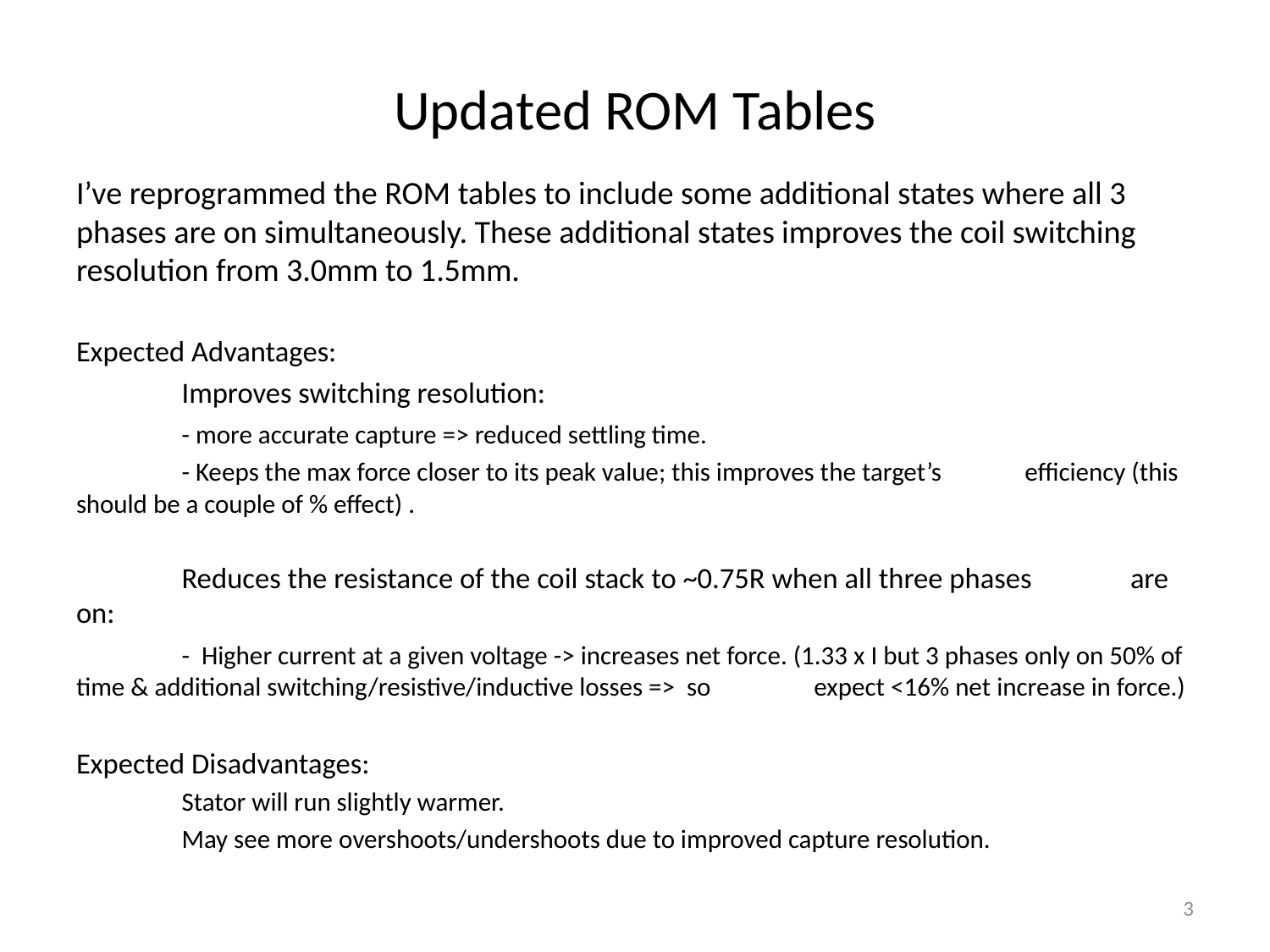

# Updated ROM Tables
I’ve reprogrammed the ROM tables to include some additional states where all 3 phases are on simultaneously. These additional states improves the coil switching resolution from 3.0mm to 1.5mm.

Expected Advantages:
	Improves switching resolution:
	- more accurate capture => reduced settling time.
	- Keeps the max force closer to its peak value; this improves the target’s 	efficiency (this should be a couple of % effect) .

	Reduces the resistance of the coil stack to ~0.75R when all three phases 	are on:
	-  Higher current at a given voltage -> increases net force. (1.33 x I but 3 phases 	only on 50% of time & additional switching/resistive/inductive losses =>  so 	expect <16% net increase in force.)

Expected Disadvantages:
	Stator will run slightly warmer.
	May see more overshoots/undershoots due to improved capture resolution.

3